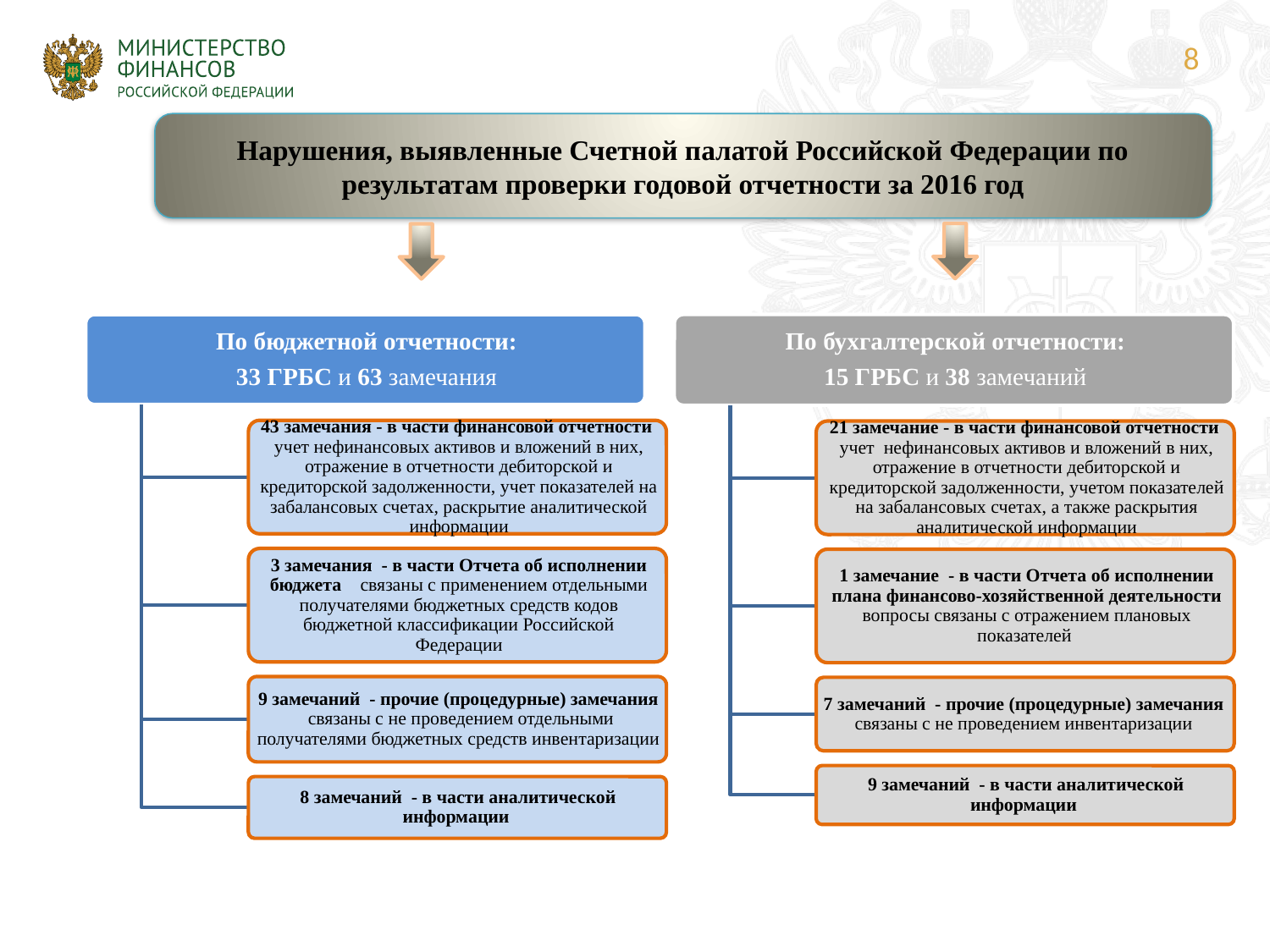

8
Нарушения, выявленные Счетной палатой Российской Федерации по результатам проверки годовой отчетности за 2016 год

По бюджетной отчетности:
33 ГРБС и 63 замечания
43 замечания - в части финансовой отчетности  учет нефинансовых активов и вложений в них, отражение в отчетности дебиторской и кредиторской задолженности, учет показателей на забалансовых счетах, раскрытие аналитической информации
3 замечания  - в части Отчета об исполнении бюджета    связаны с применением отдельными получателями бюджетных средств кодов бюджетной классификации Российской Федерации
9 замечаний  - прочие (процедурные) замечания  связаны с не проведением отдельными получателями бюджетных средств инвентаризации
8 замечаний  - в части аналитической информации
По бухгалтерской отчетности:
15 ГРБС и 38 замечаний
21 замечание - в части финансовой отчетности  учет  нефинансовых активов и вложений в них, отражение в отчетности дебиторской и кредиторской задолженности, учетом показателей на забалансовых счетах, а также раскрытия аналитической информации
1 замечание  - в части Отчета об исполнении плана финансово-хозяйственной деятельности вопросы связаны с отражением плановых показателей
7 замечаний  - прочие (процедурные) замечания  связаны с не проведением инвентаризации
9 замечаний  - в части аналитической информации